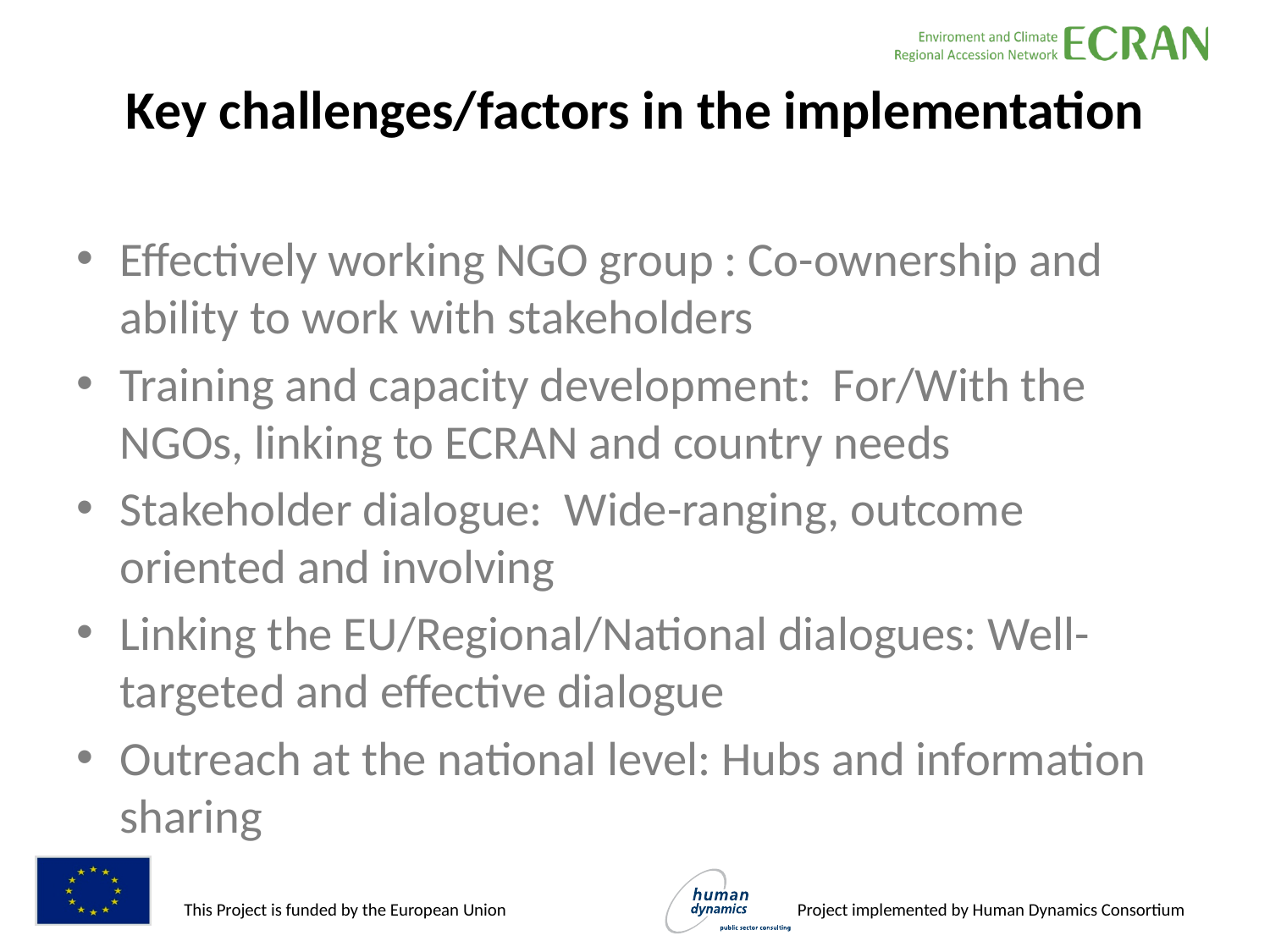

# Key challenges/factors in the implementation
Effectively working NGO group : Co-ownership and ability to work with stakeholders
Training and capacity development:  For/With the NGOs, linking to ECRAN and country needs
Stakeholder dialogue:  Wide-ranging, outcome oriented and involving
Linking the EU/Regional/National dialogues: Well-targeted and effective dialogue
Outreach at the national level: Hubs and information sharing